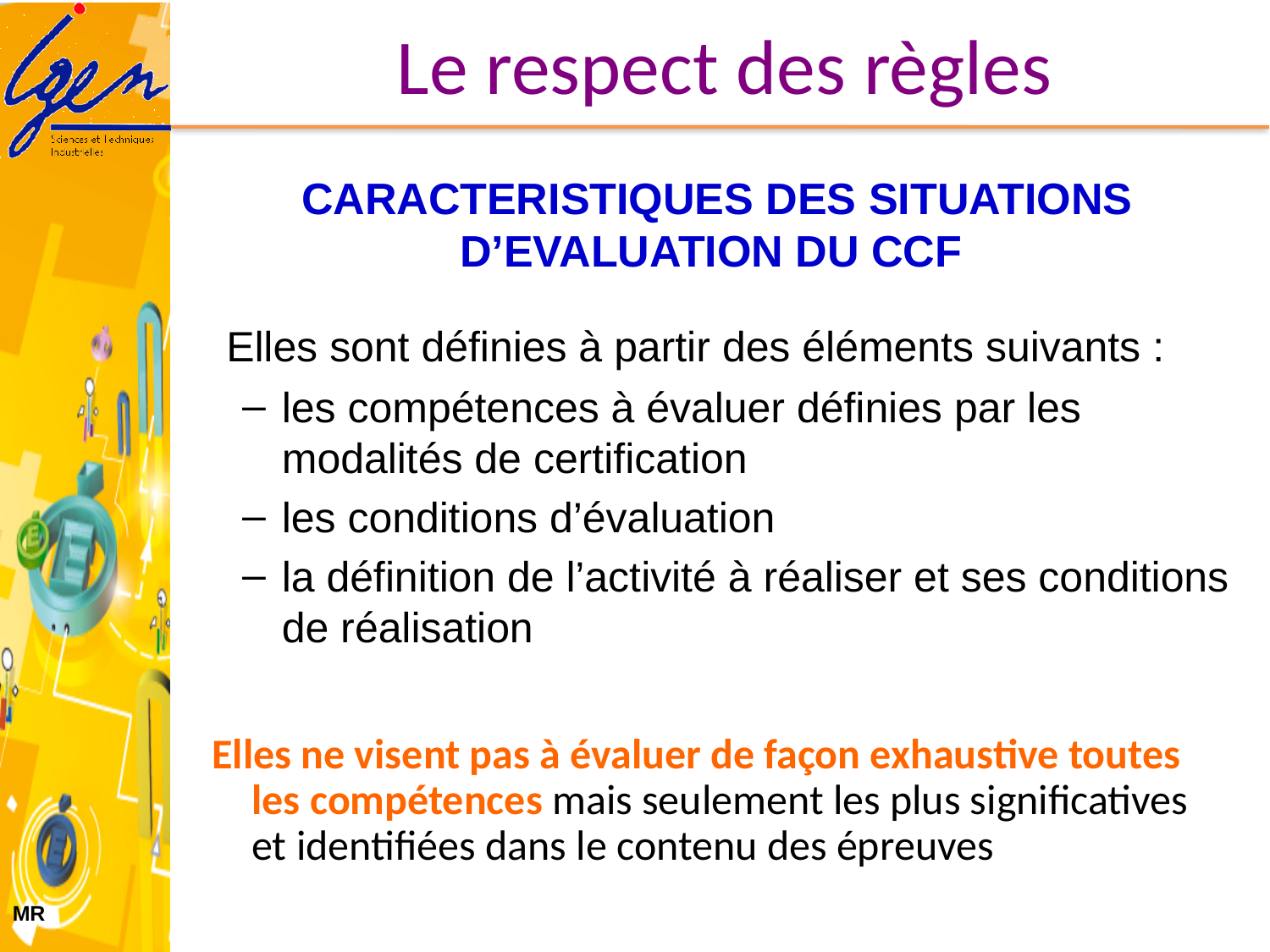

Le respect des règles
CARACTERISTIQUES DES SITUATIONS D’EVALUATION DU CCF
	Elles sont définies à partir des éléments suivants :
les compétences à évaluer définies par les modalités de certification
les conditions d’évaluation
la définition de l’activité à réaliser et ses conditions de réalisation
Elles ne visent pas à évaluer de façon exhaustive toutes les compétences mais seulement les plus significatives et identifiées dans le contenu des épreuves